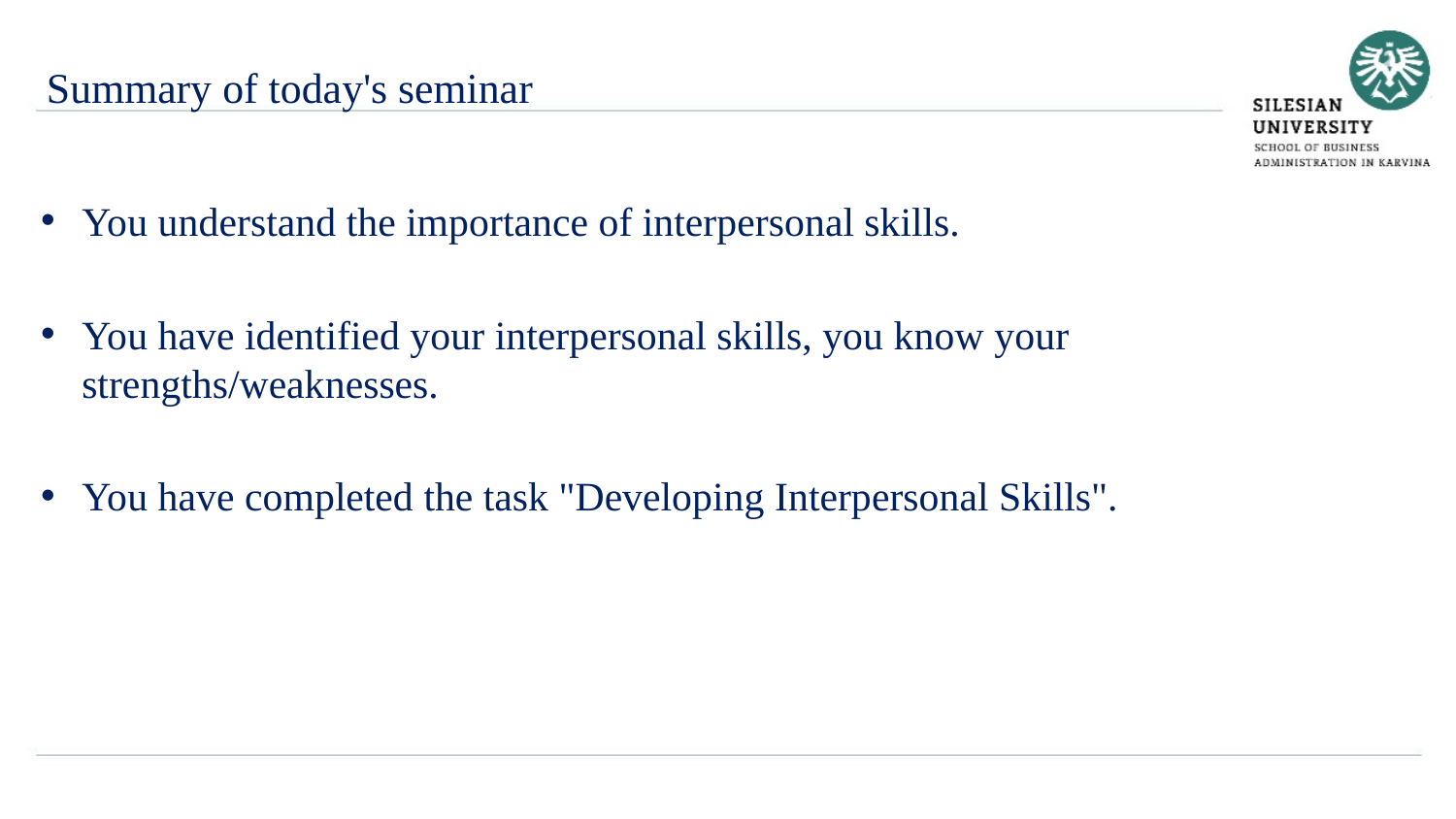

Summary of today's seminar
You understand the importance of interpersonal skills.

You have identified your interpersonal skills, you know your strengths/weaknesses.

You have completed the task "Developing Interpersonal Skills".